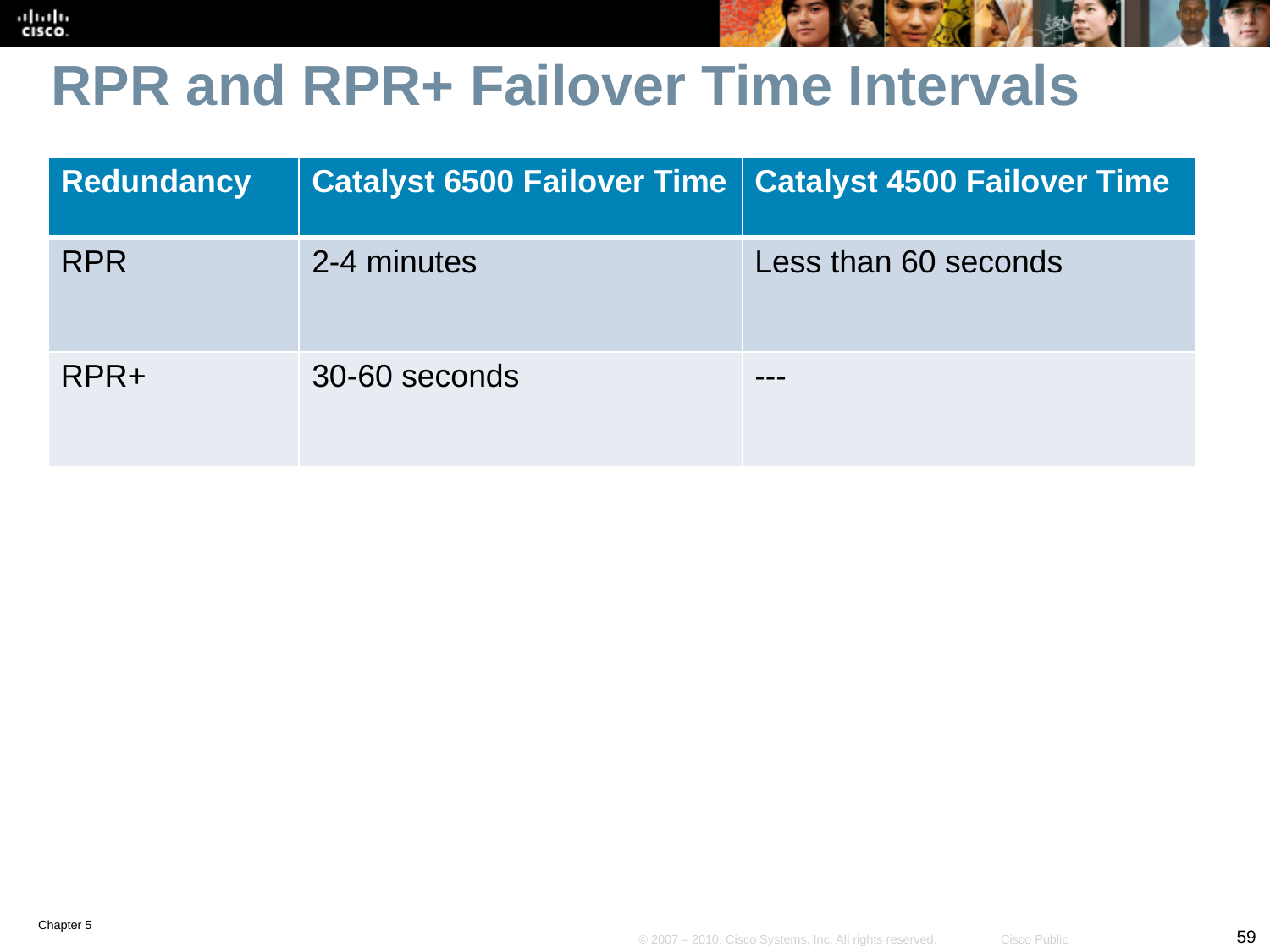

# RPR and RPR+ Failover Time Intervals

| Redundancy | Catalyst 6500 Failover Time | Catalyst 4500 Failover Time |
| --- | --- | --- |
| RPR | 2-4 minutes | Less than 60 seconds |
| RPR+ | 30-60 seconds | --- |